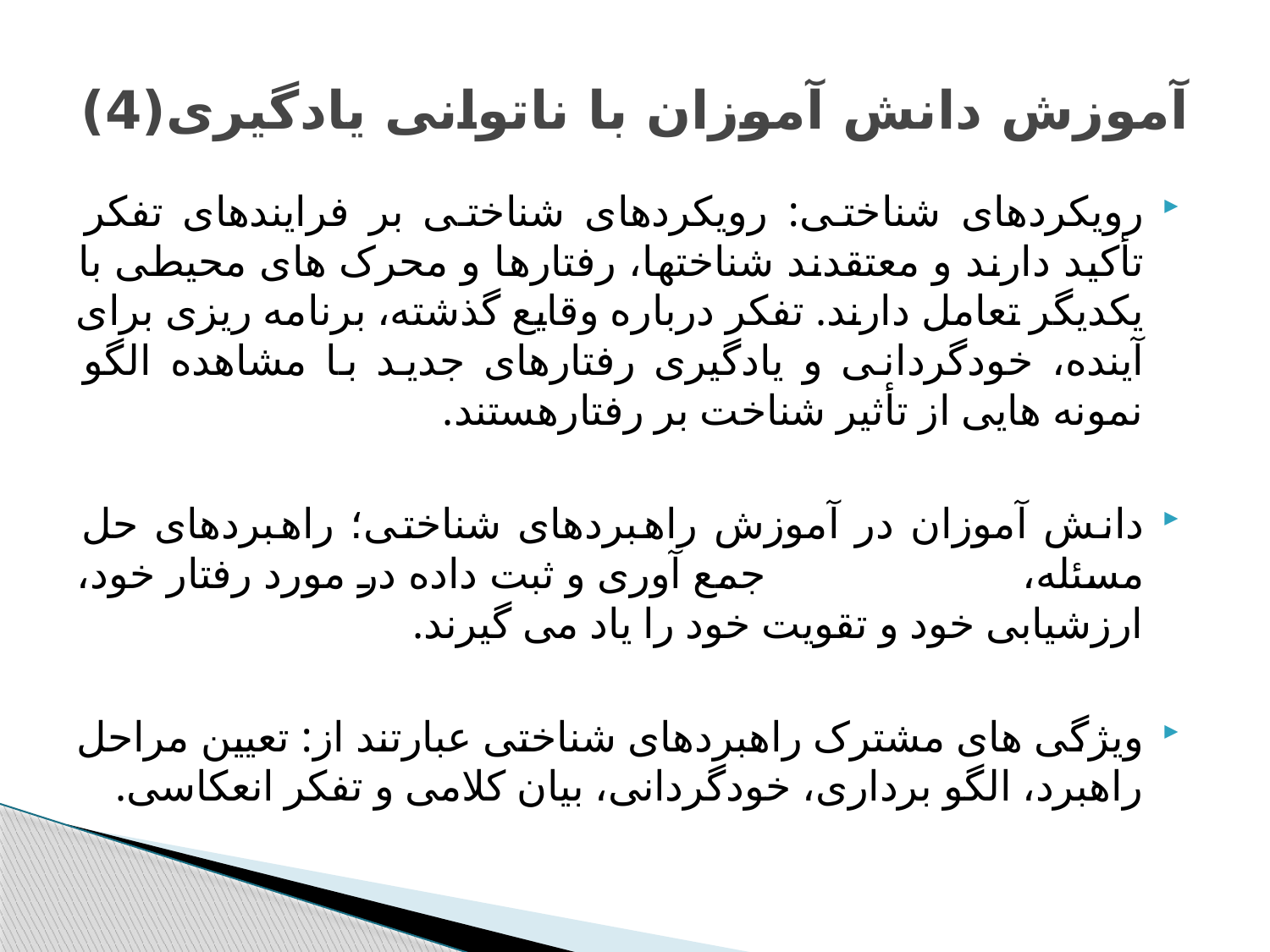

# آموزش دانش آموزان با ناتوانی یادگیری(4)
رویکردهای شناختی: رویکردهای شناختی بر فرایندهای تفکر تأکید دارند و معتقدند شناختها، رفتارها و محرک های محیطی با یکدیگر تعامل دارند. تفکر درباره وقایع گذشته، برنامه ریزی برای آینده، خودگردانی و یادگیری رفتارهای جدید با مشاهده الگو نمونه هایی از تأثیر شناخت بر رفتارهستند.

دانش آموزان در آموزش راهبردهای شناختی؛ راهبردهای حل مسئله،                      جمع آوری و ثبت داده در مورد رفتار خود، ارزشیابی خود و تقویت خود را یاد می گیرند.

ویژگی های مشترک راهبردهای شناختی عبارتند از: تعیین مراحل راهبرد، الگو برداری، خودگردانی، بیان کلامی و تفکر انعکاسی.